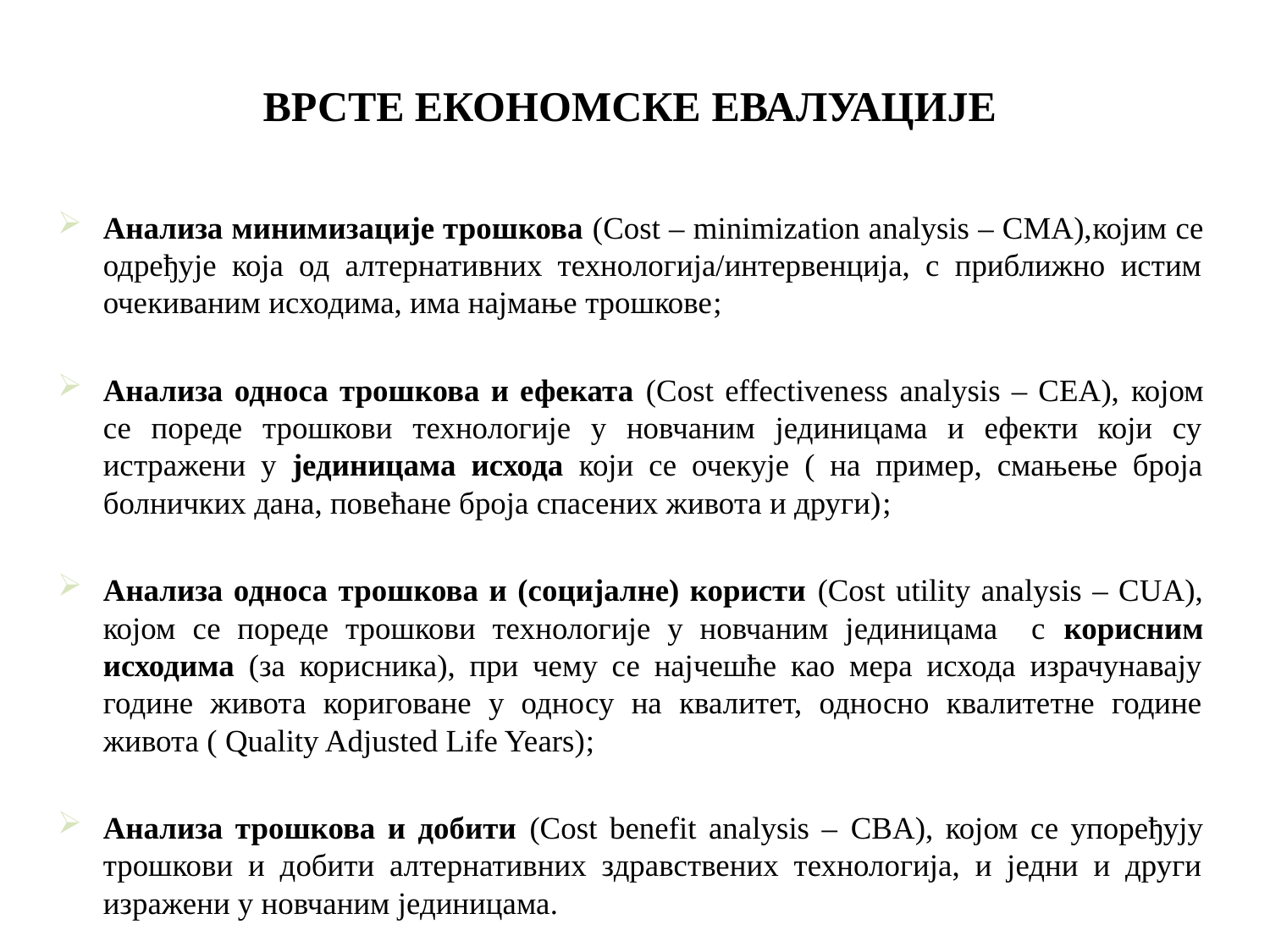

# ВРСТЕ ЕКОНОМСКЕ ЕВАЛУАЦИЈЕ
Анализа минимизације трошкова (Cost – minimization analysis – CMA),којим се одређује која од алтернативних технологија/интервенција, с приближно истим очекиваним исходима, има најмање трошкове;

Анализа односа трошкова и ефеката (Cost effectivenеss analysis – CEA), којом се пореде трошкови технологије у новчаним јединицама и ефекти који су истражени у јединицама исхода који се очекује ( на пример, смањење броја болничких дана, повећане броја спасених живота и други);

Aнализа односа трошкова и (социјалне) користи (Cost utility analysis – CUA), којом се пореде трошкови технологије у новчаним јединицама  с корисним исходима (за корисника), при чему се најчешће као мера исхода израчунавају године живота кориговане у односу на квалитет, односно квалитетне године живота ( Quality Adjusted Life Years);

Анализа трошкова и добити (Cost benefit analysis – CBA), којом се упоређују трошкови и добити алтернативних здравствених технологија, и једни и други изражени у новчаним јединицама.